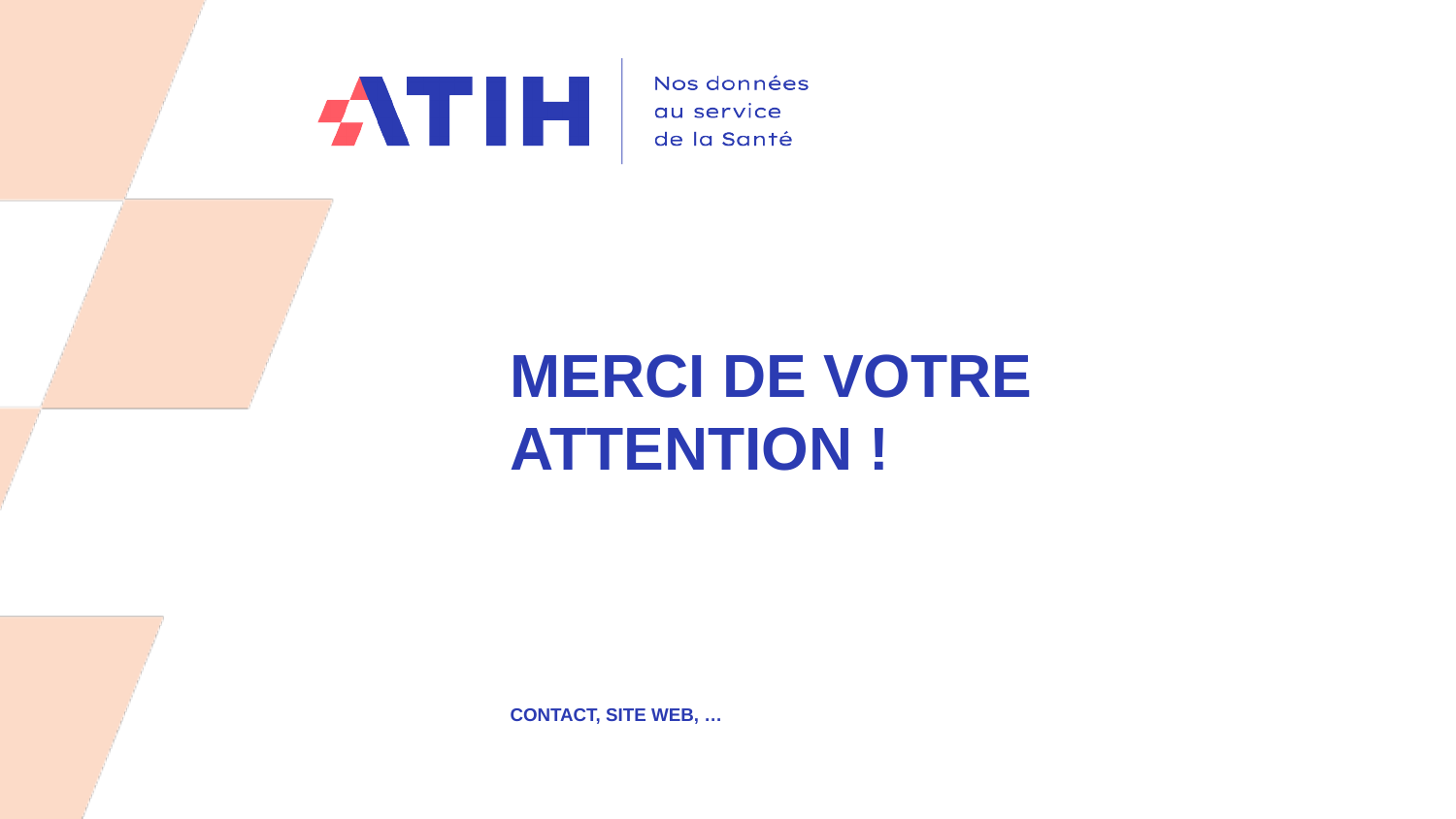

# MERCI DE VOTRE ATTENTION !
CONTACT, SITE WEB, …